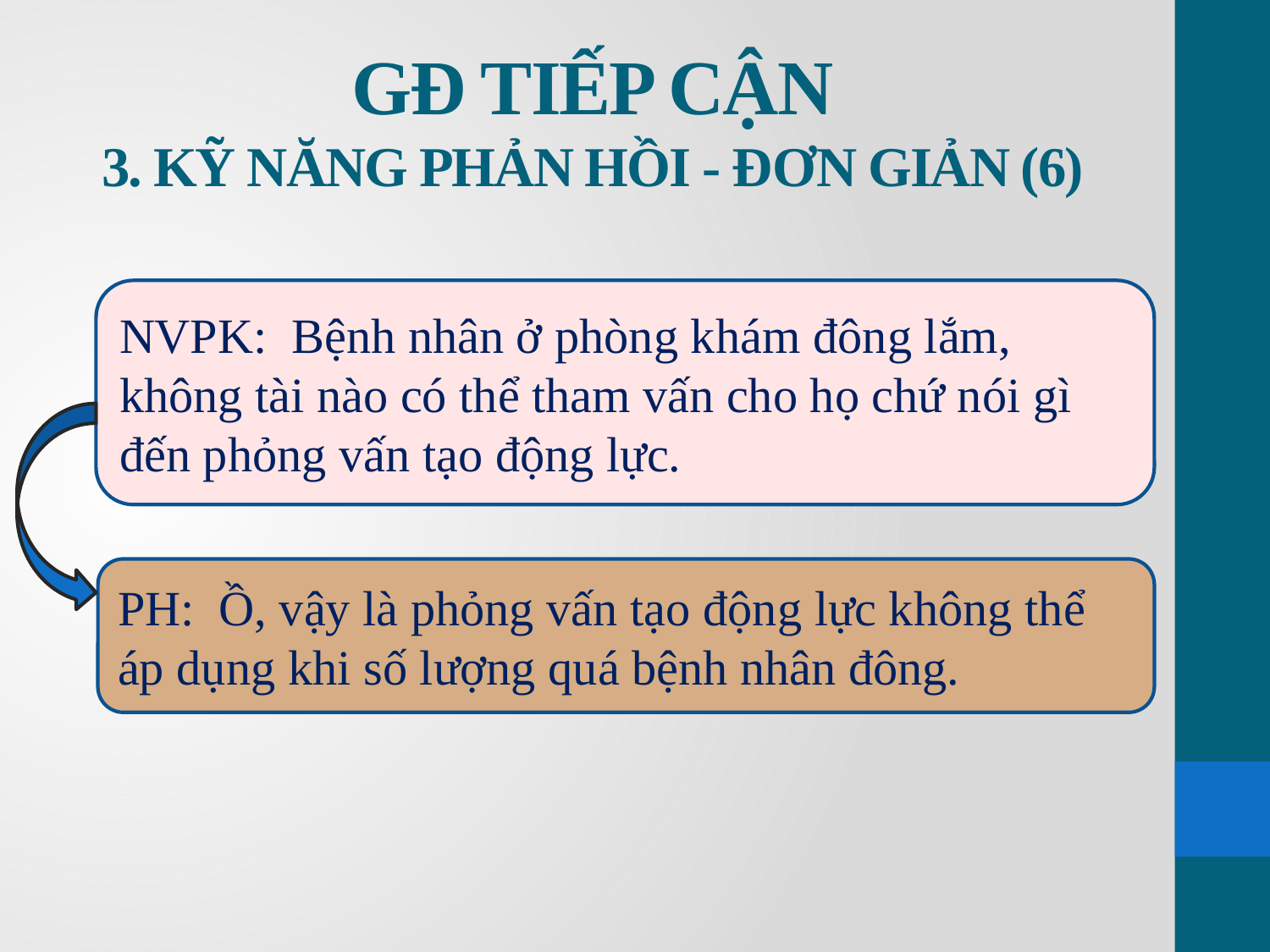

# GĐ TIẾP CẬN 3. KỸ NĂNG PHẢN HỒI - ĐƠN GIẢN (6)
NVPK:  Bệnh nhân ở phòng khám đông lắm, không tài nào có thể tham vấn cho họ chứ nói gì đến phỏng vấn tạo động lực.

PH:  Ồ, vậy là phỏng vấn tạo động lực không thể áp dụng khi số lượng quá bệnh nhân đông.